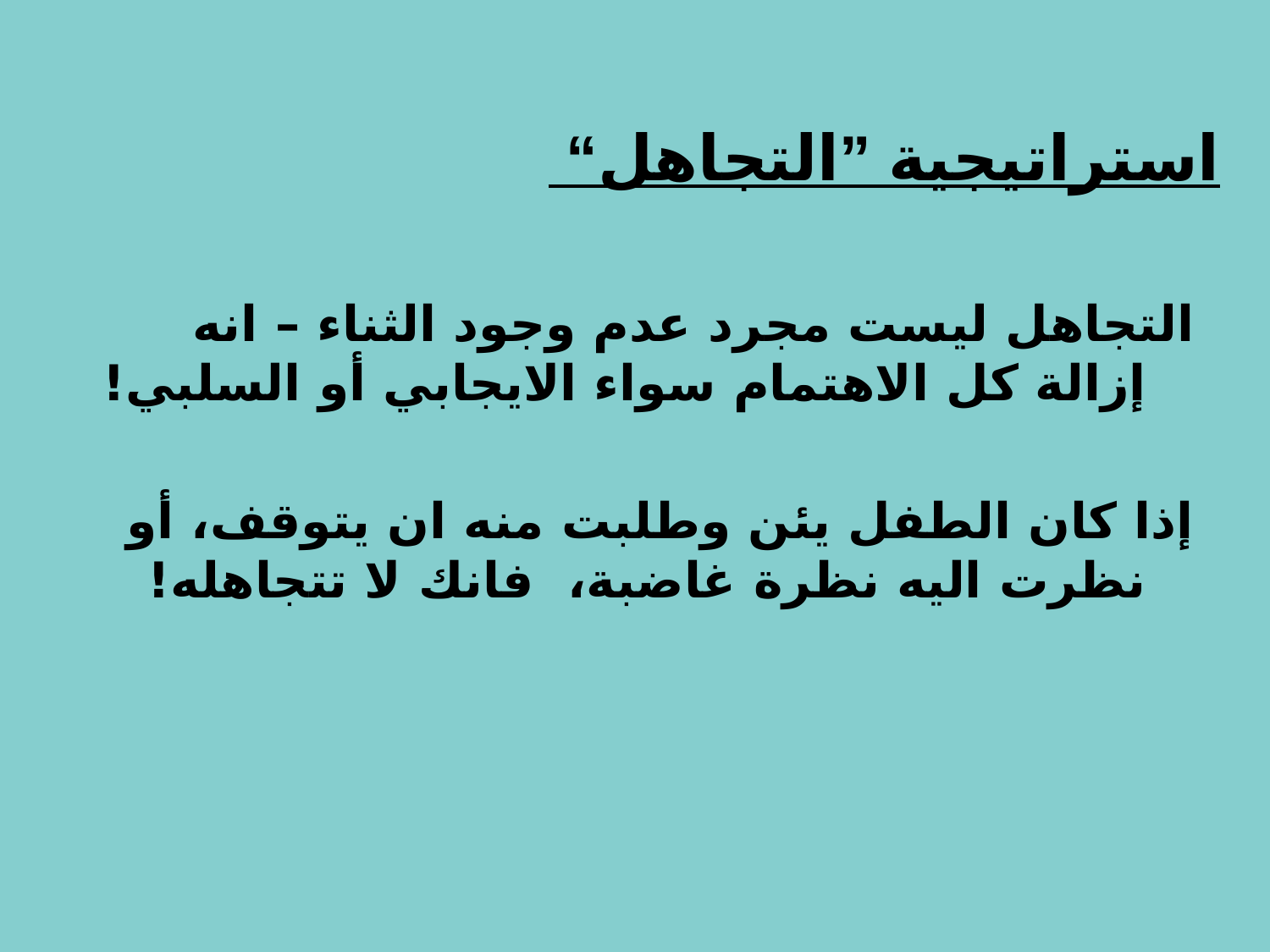

# استراتيجية ”التجاهل“
التجاهل ليست مجرد عدم وجود الثناء – انه إزالة كل الاهتمام سواء الايجابي أو السلبي!

إذا كان الطفل يئن وطلبت منه ان يتوقف، أو نظرت اليه نظرة غاضبة،  فانك لا تتجاهله!